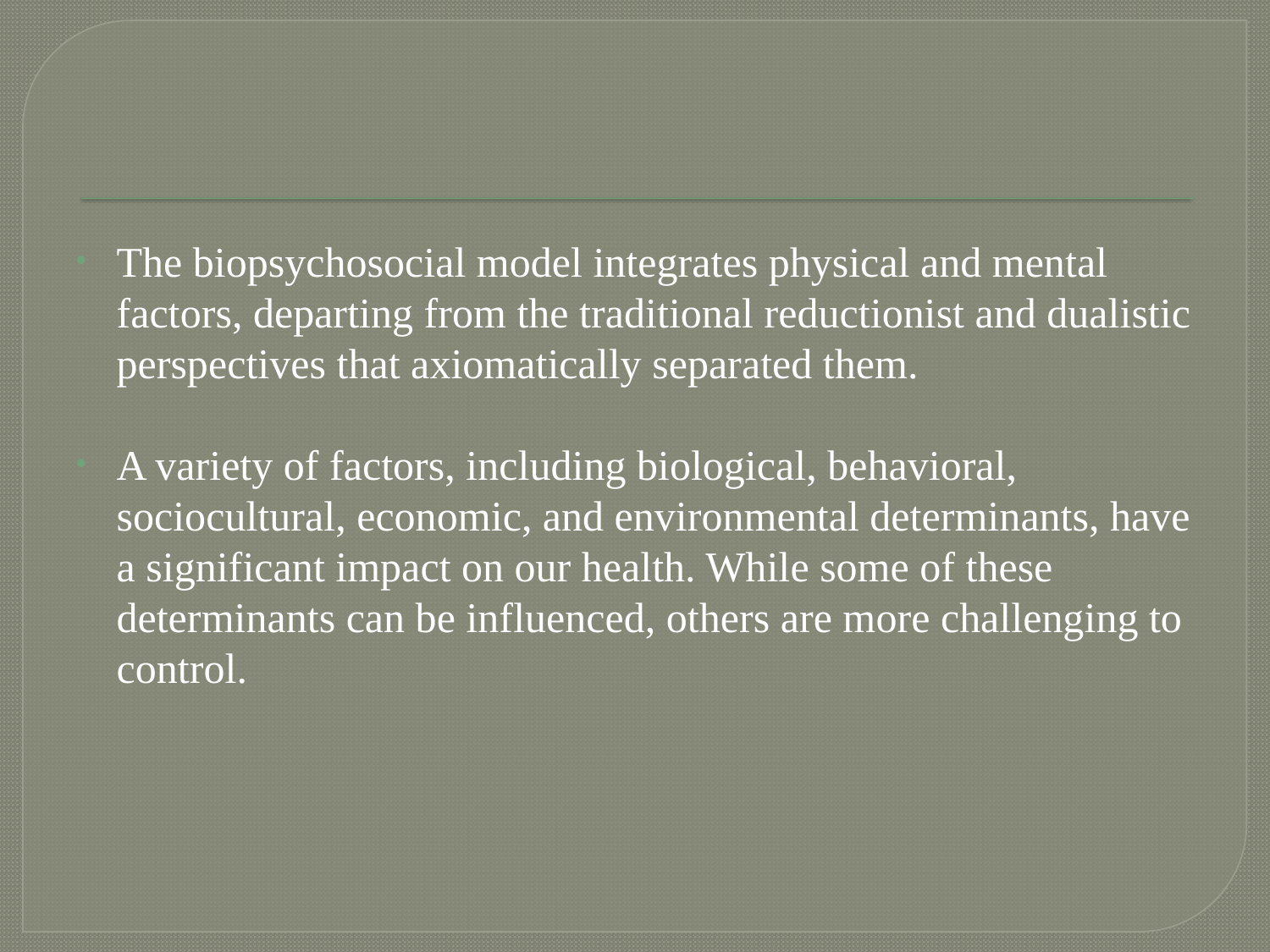

#
The biopsychosocial model integrates physical and mental factors, departing from the traditional reductionist and dualistic perspectives that axiomatically separated them.

A variety of factors, including biological, behavioral, sociocultural, economic, and environmental determinants, have a significant impact on our health. While some of these determinants can be influenced, others are more challenging to control.